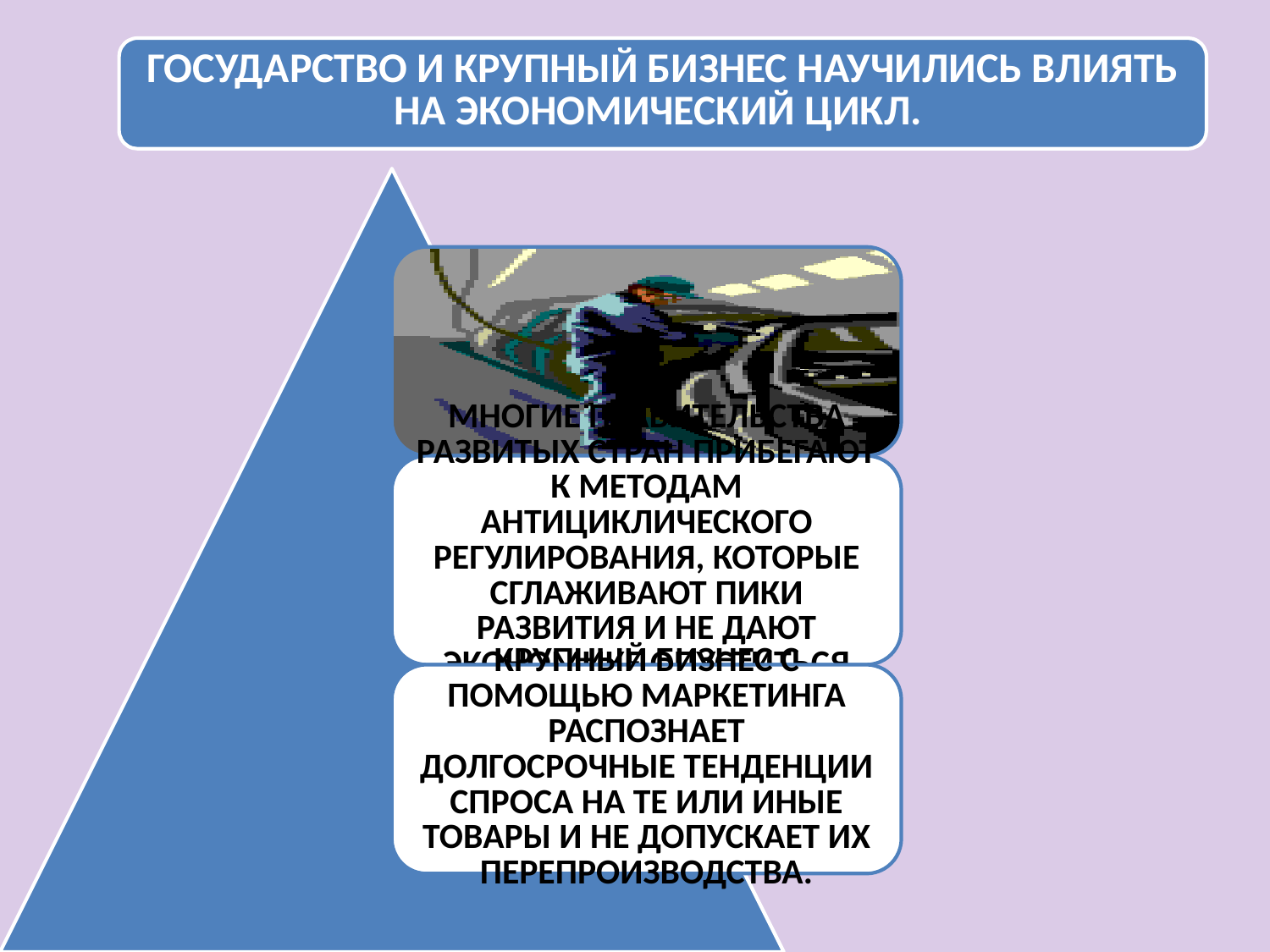

ГОСУДАРСТВО И КРУПНЫЙ БИЗНЕС НАУЧИЛИСЬ ВЛИЯТЬ НА ЭКОНОМИЧЕСКИЙ ЦИКЛ.